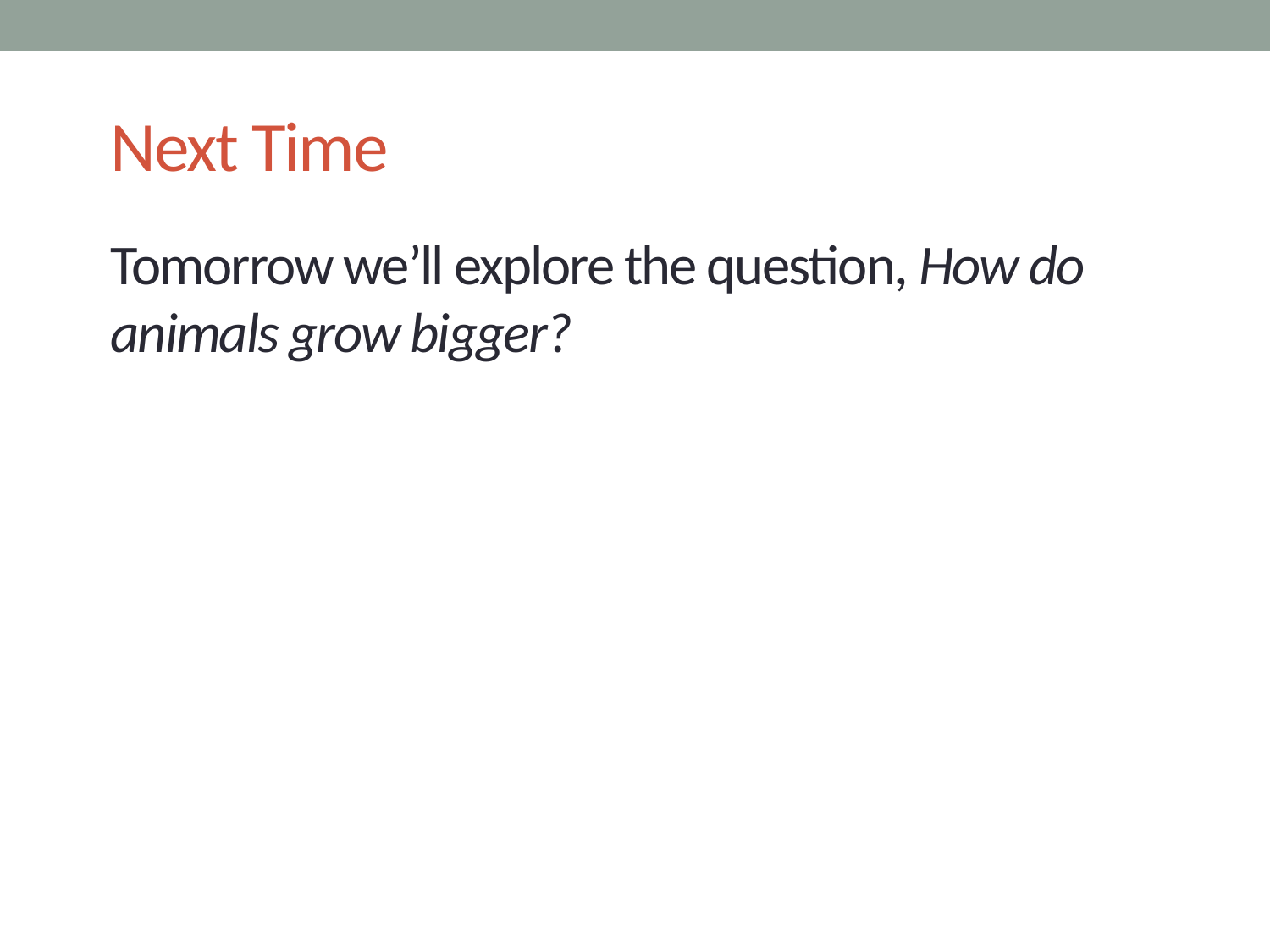

# Next Time
Tomorrow we’ll explore the question, How do animals grow bigger?